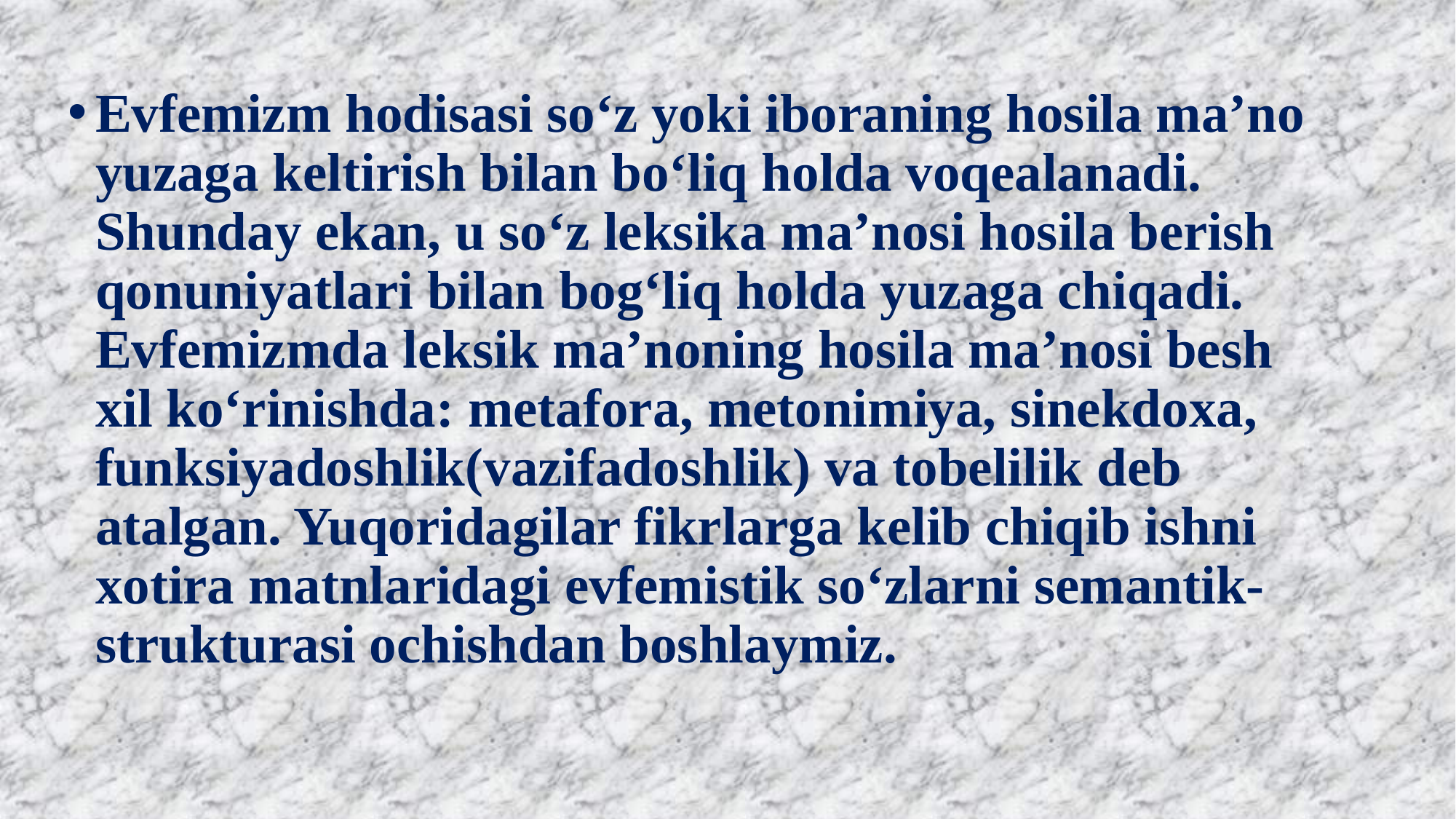

#
Evfemizm hodisasi so‘z yoki iboraning hosila ma’no yuzaga keltirish bilan bo‘liq holda voqealanadi. Shunday ekan, u so‘z leksika ma’nosi hosila berish qonuniyatlari bilan bog‘liq holda yuzaga chiqadi.  Evfemizmda leksik ma’noning hosila ma’nosi besh xil ko‘rinishda: metafora, metonimiya, sinekdoxa, funksiyadoshlik(vazifadoshlik) va tobelilik deb atalgan. Yuqoridagilar fikrlarga kelib chiqib ishni xotira matnlaridagi evfemistik so‘zlarni semantik-strukturasi ochishdan boshlaymiz.